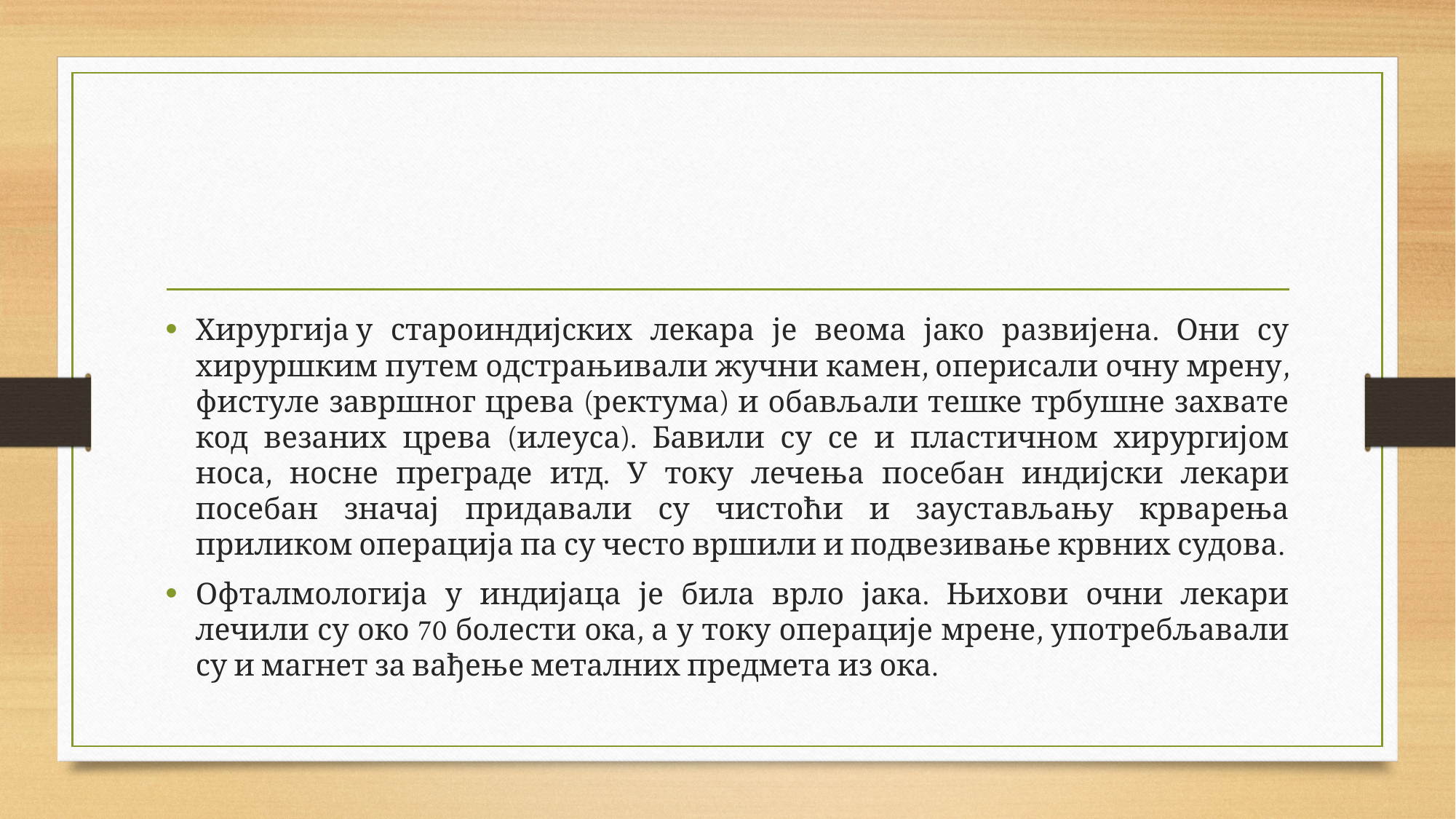

#
Хирургија у староиндијских лекара је веома јако развијена. Они су хируршким путем одстрањивали жучни камен, оперисали очну мрену, фистуле завршног црева (ректума) и обављали тешке трбушне захвате код везаних црева (илеуса). Бавили су се и пластичном хирургијом носа, носне преграде итд. У току лечења посебан индијски лекари посебан значај придавали су чистоћи и заустављању крварења приликом операција па су често вршили и подвезивање крвних судова.
Офталмологија у индијаца је била врло јака. Њихови очни лекари лечили су око 70 болести ока, а у току операције мрене, употребљавали су и магнет за вађење металних предмета из ока.